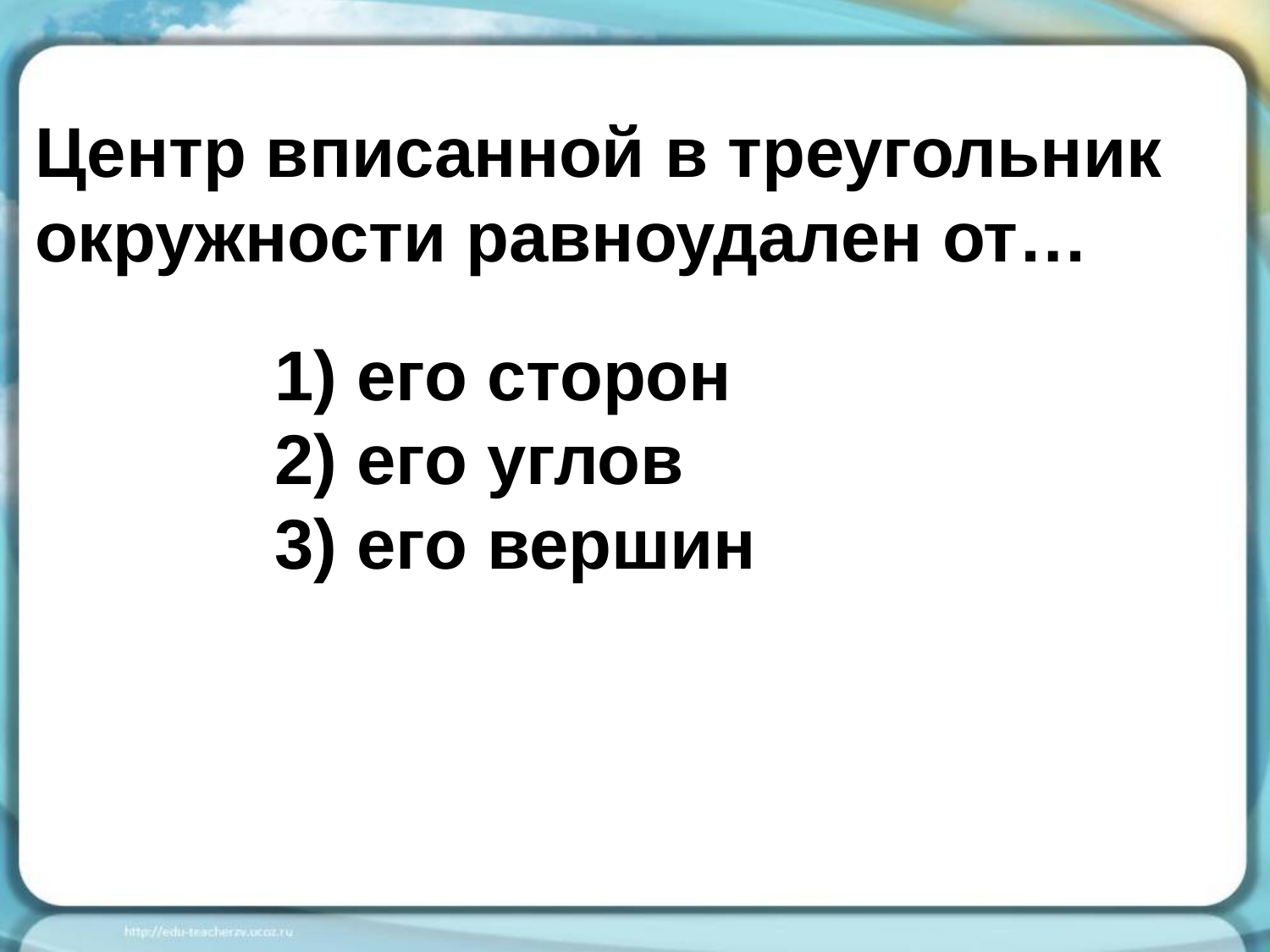

# Центр вписанной в треугольник окружности равноудален от…
1) его сторон
2) его углов
3) его вершин